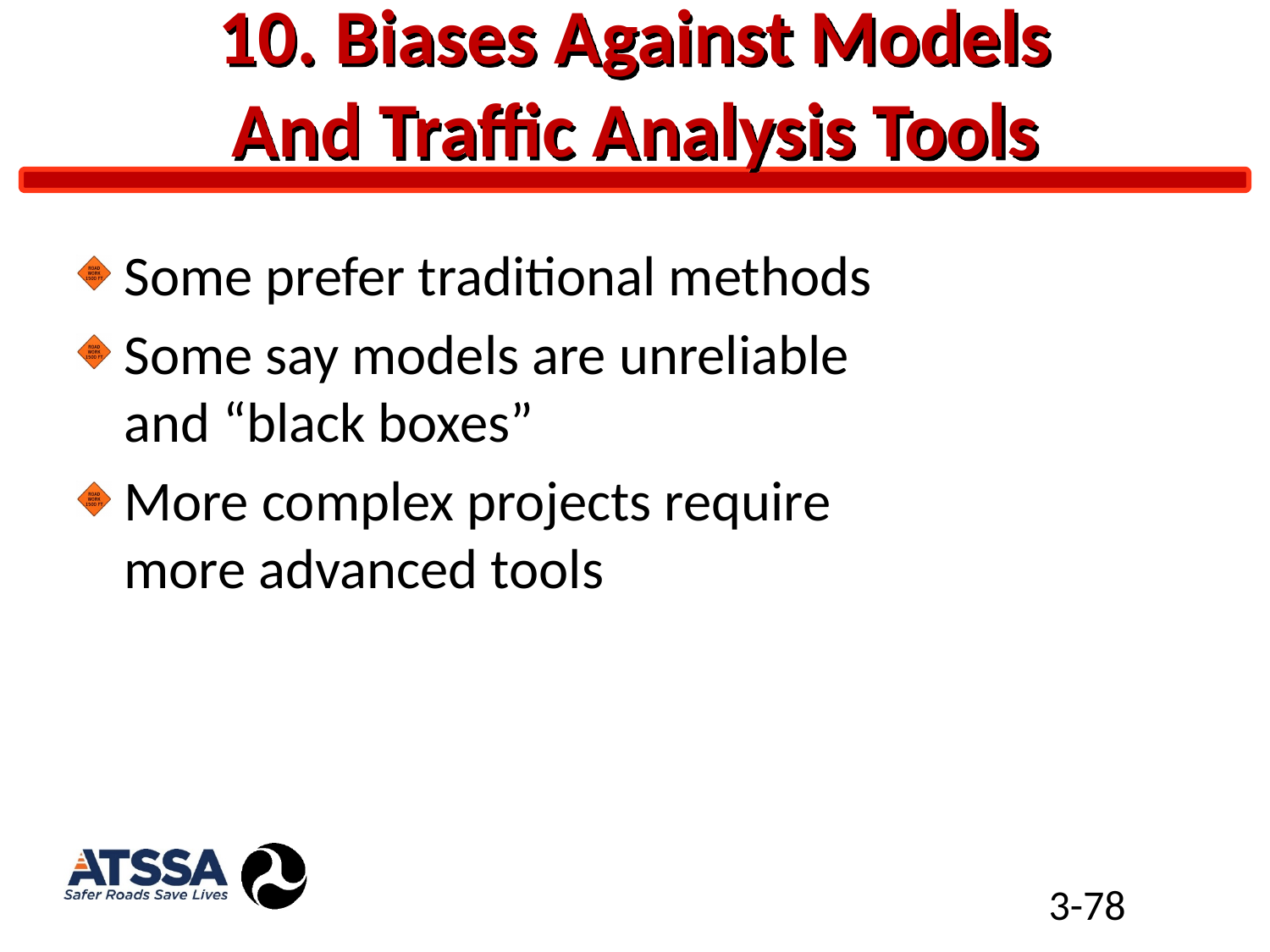

# 10. Biases Against Models And Traffic Analysis Tools
Some prefer traditional methods
Some say models are unreliable and “black boxes”
More complex projects require more advanced tools